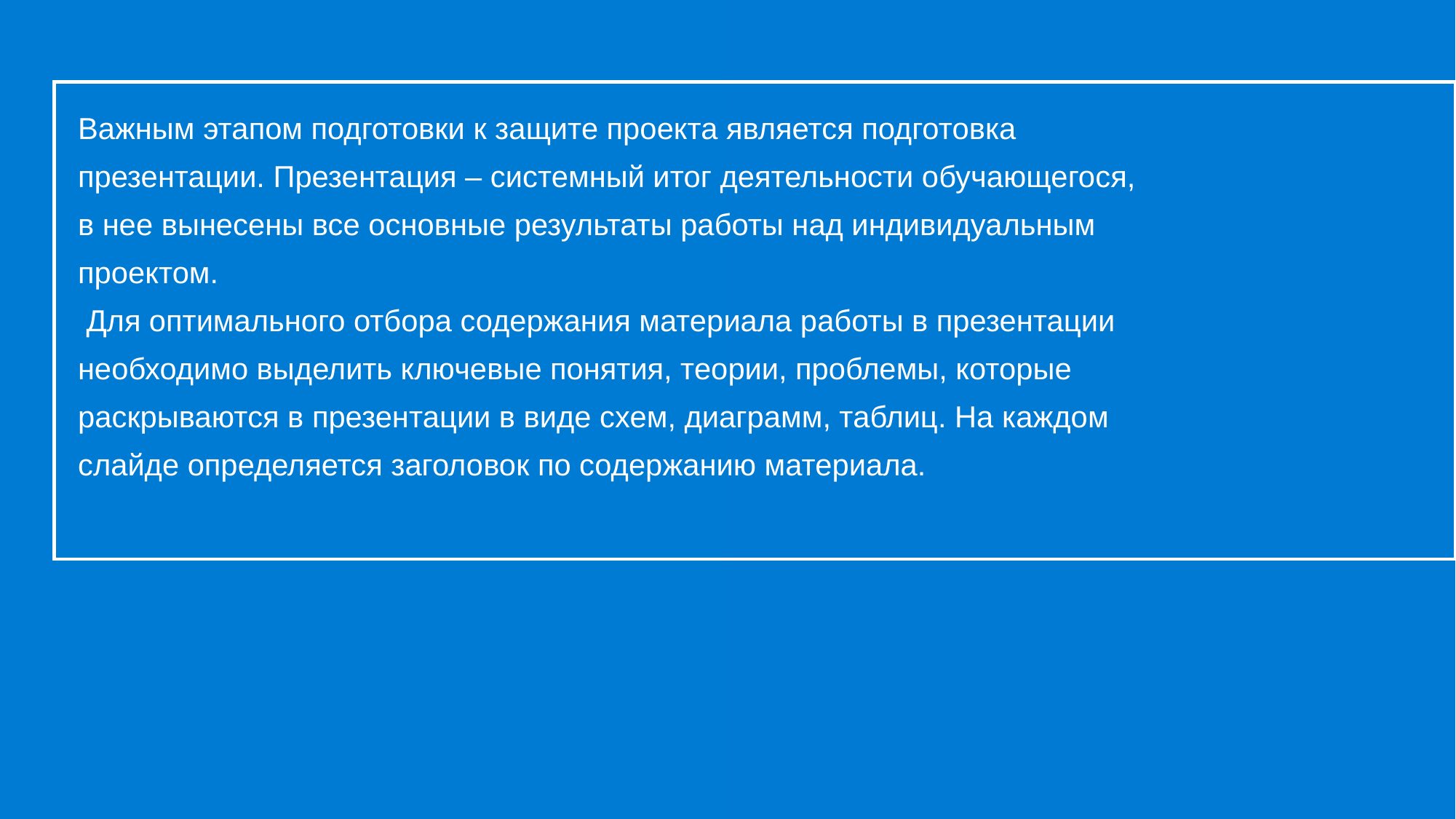

Важным этапом подготовки к защите проекта является подготовка
презентации. Презентация – системный итог деятельности обучающегося,
в нее вынесены все основные результаты работы над индивидуальным
проектом.
 Для оптимального отбора содержания материала работы в презентации
необходимо выделить ключевые понятия, теории, проблемы, которые
раскрываются в презентации в виде схем, диаграмм, таблиц. На каждом
слайде определяется заголовок по содержанию материала.